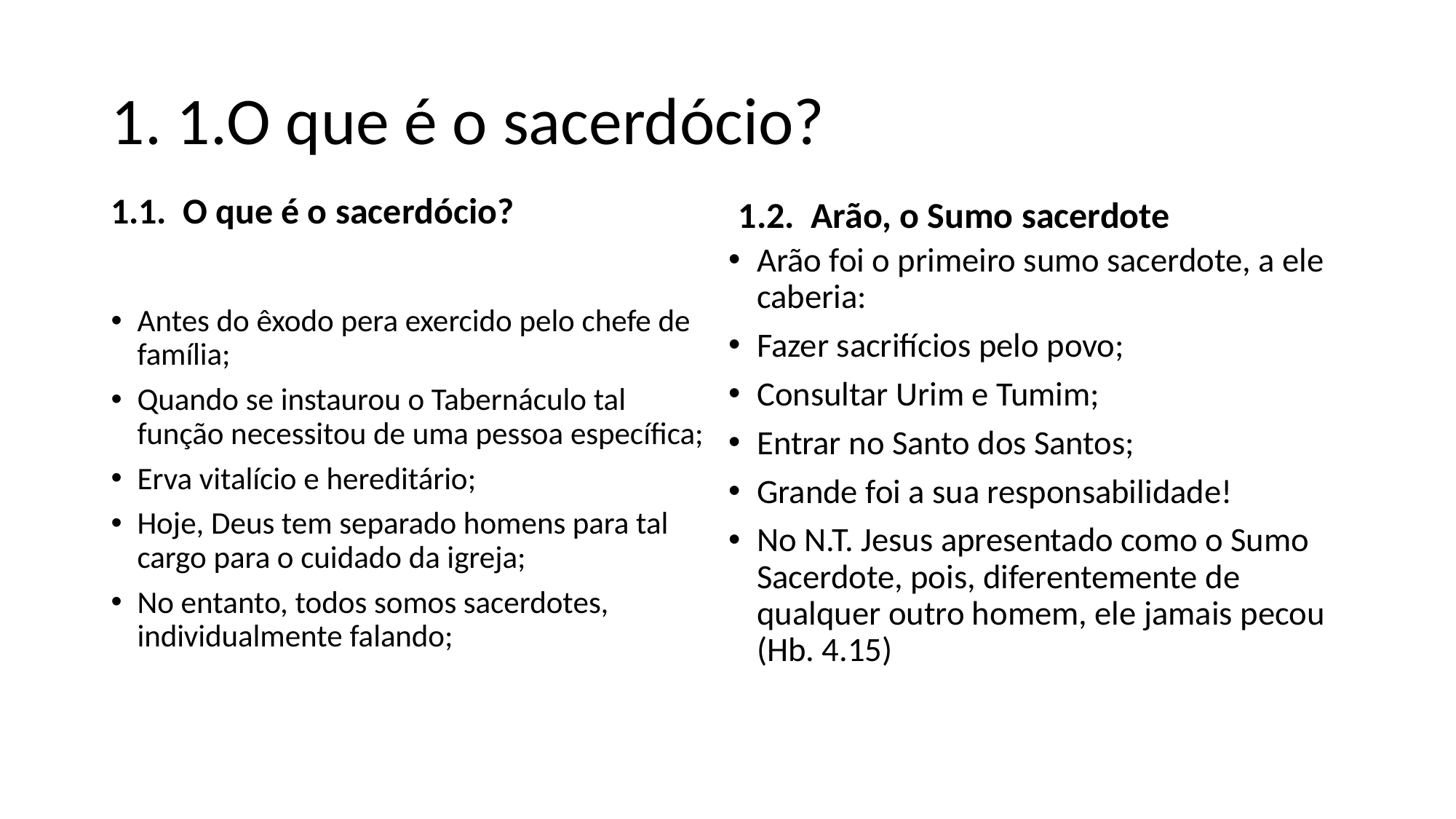

# 1. 1.O que é o sacerdócio?
1.1.  O que é o sacerdócio?
1.2.  Arão, o Sumo sacerdote
Arão foi o primeiro sumo sacerdote, a ele caberia:
Fazer sacrifícios pelo povo;
Consultar Urim e Tumim;
Entrar no Santo dos Santos;
Grande foi a sua responsabilidade!
No N.T. Jesus apresentado como o Sumo Sacerdote, pois, diferentemente de qualquer outro homem, ele jamais pecou (Hb. 4.15)
Antes do êxodo pera exercido pelo chefe de família;
Quando se instaurou o Tabernáculo tal função necessitou de uma pessoa específica;
Erva vitalício e hereditário;
Hoje, Deus tem separado homens para tal cargo para o cuidado da igreja;
No entanto, todos somos sacerdotes, individualmente falando;